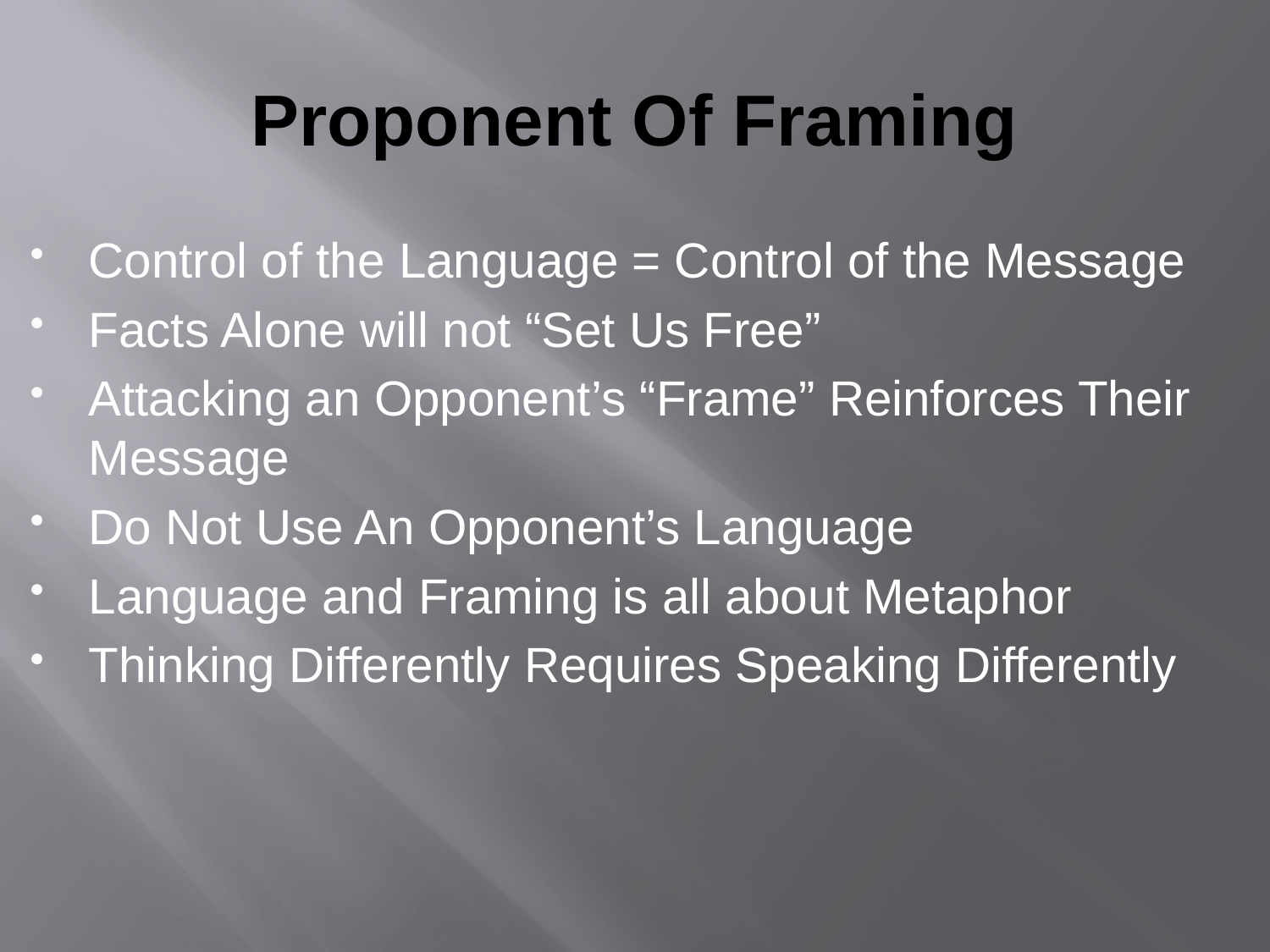

# Proponent Of Framing
Control of the Language = Control of the Message
Facts Alone will not “Set Us Free”
Attacking an Opponent’s “Frame” Reinforces Their Message
Do Not Use An Opponent’s Language
Language and Framing is all about Metaphor
Thinking Differently Requires Speaking Differently